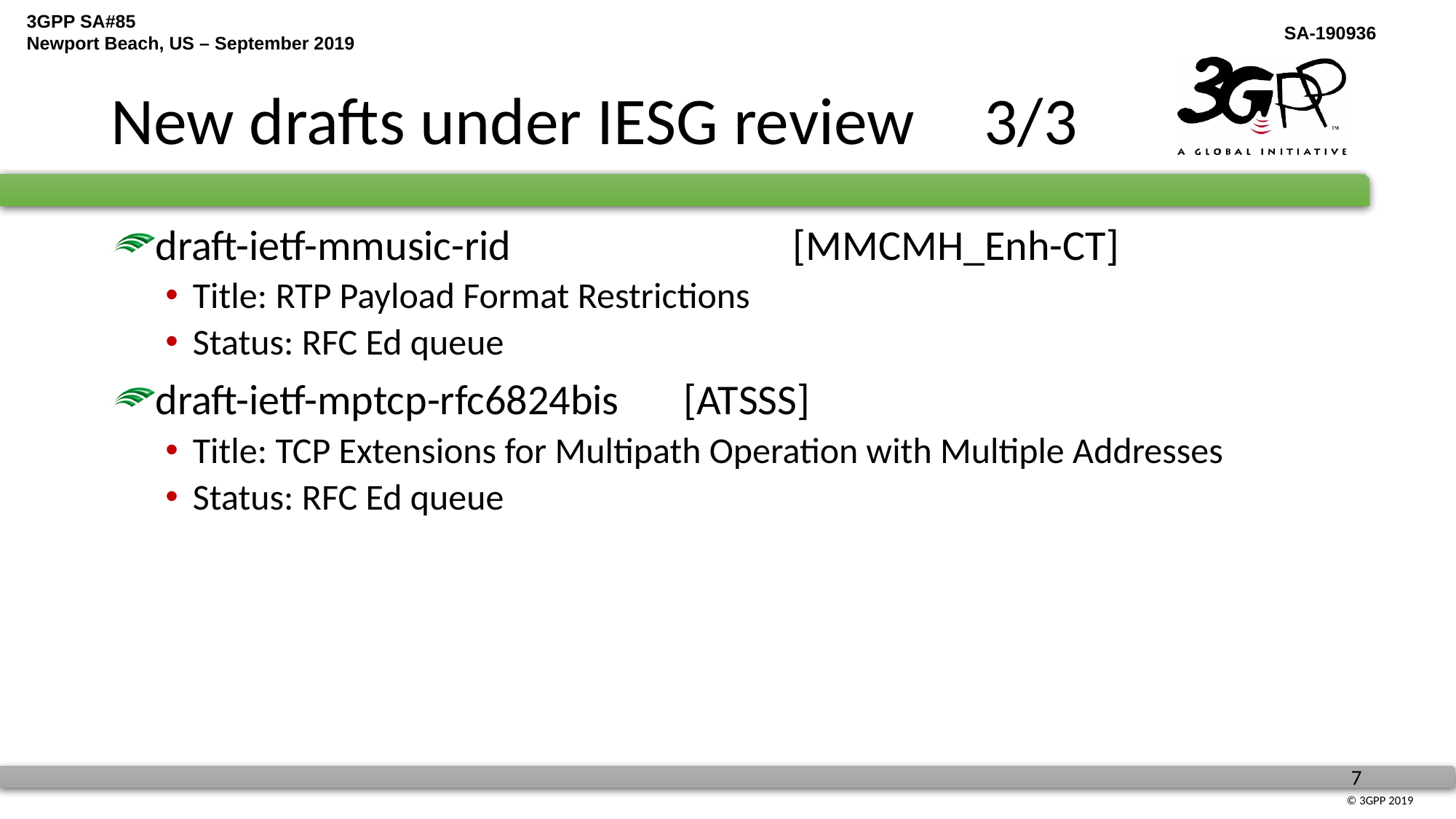

# New drafts under IESG review	3/3
draft-ietf-mmusic-rid			[MMCMH_Enh-CT]
Title: RTP Payload Format Restrictions
Status: RFC Ed queue
draft-ietf-mptcp-rfc6824bis	[ATSSS]
Title: TCP Extensions for Multipath Operation with Multiple Addresses
Status: RFC Ed queue